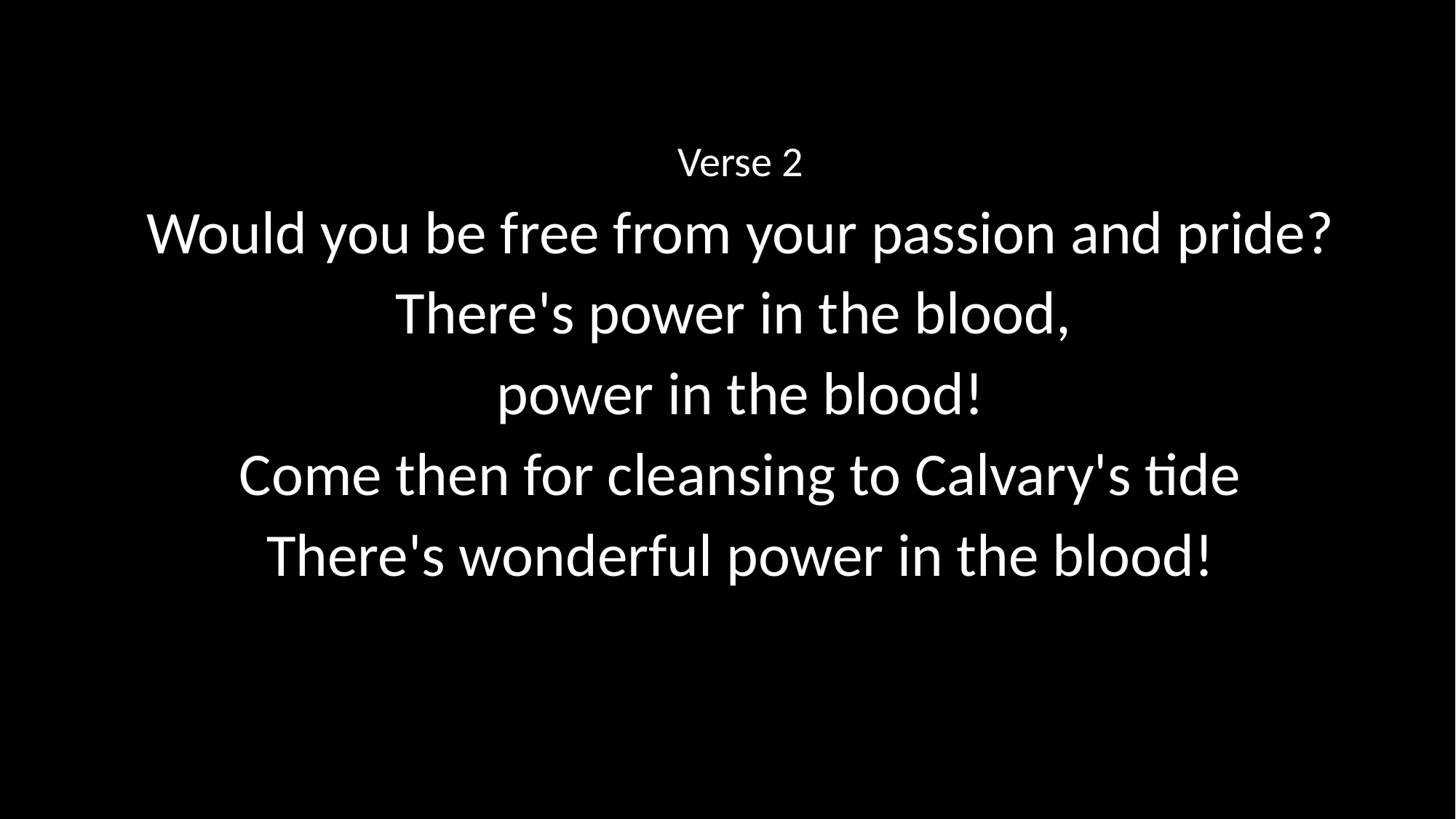

Verse 2
Would you be free from your passion and pride?
There's power in the blood,
power in the blood!
Come then for cleansing to Calvary's tide
There's wonderful power in the blood!